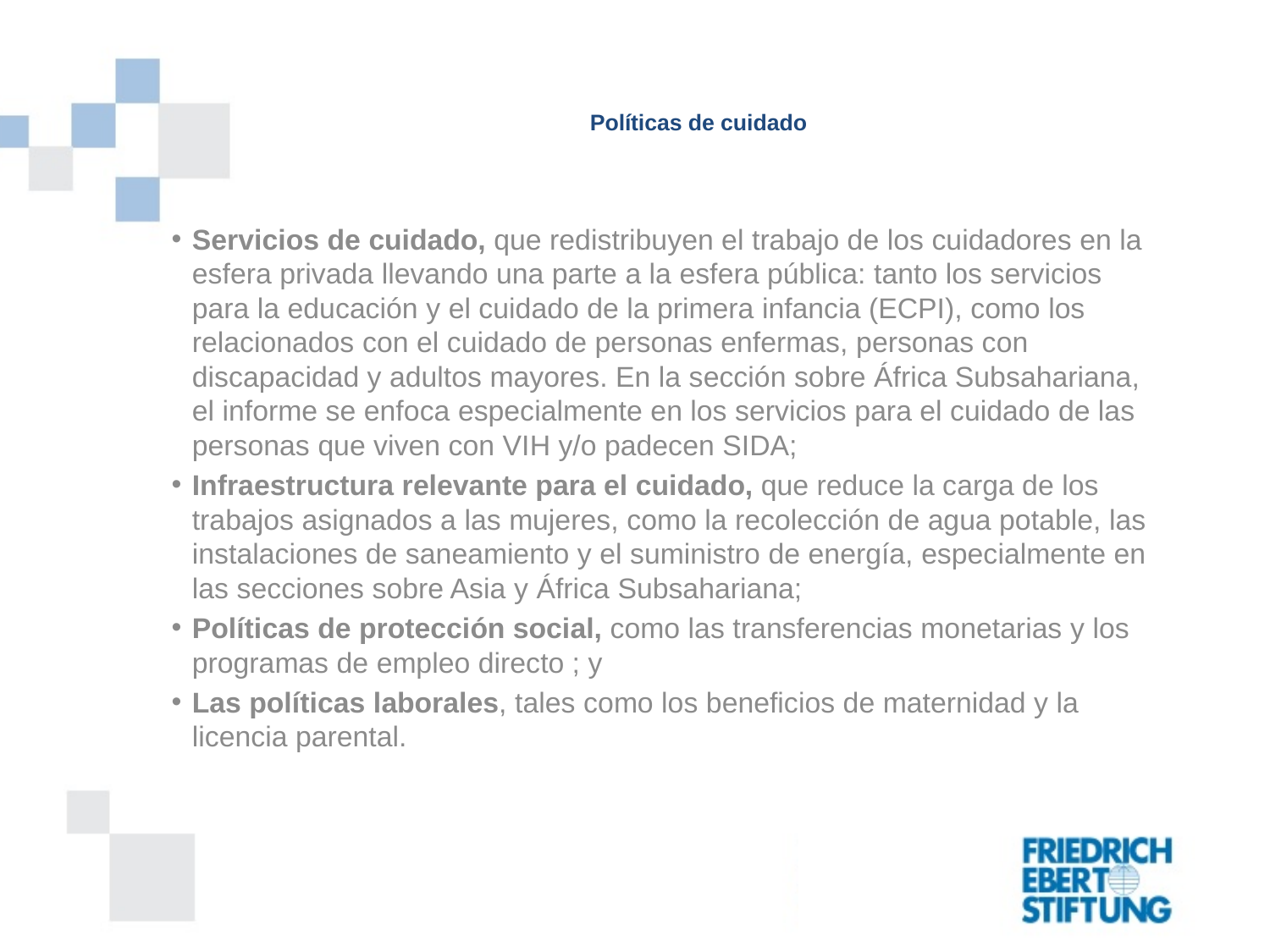

# Políticas de cuidado

Servicios de cuidado, que redistribuyen el trabajo de los cuidadores en la esfera privada llevando una parte a la esfera pública: tanto los servicios para la educación y el cuidado de la primera infancia (ECPI), como los relacionados con el cuidado de personas enfermas, personas con discapacidad y adultos mayores. En la sección sobre África Subsahariana, el informe se enfoca especialmente en los servicios para el cuidado de las personas que viven con VIH y/o padecen SIDA;
Infraestructura relevante para el cuidado, que reduce la carga de los trabajos asignados a las mujeres, como la recolección de agua potable, las instalaciones de saneamiento y el suministro de energía, especialmente en las secciones sobre Asia y África Subsahariana;
Políticas de protección social, como las transferencias monetarias y los programas de empleo directo ; y
Las políticas laborales, tales como los beneficios de maternidad y la licencia parental.